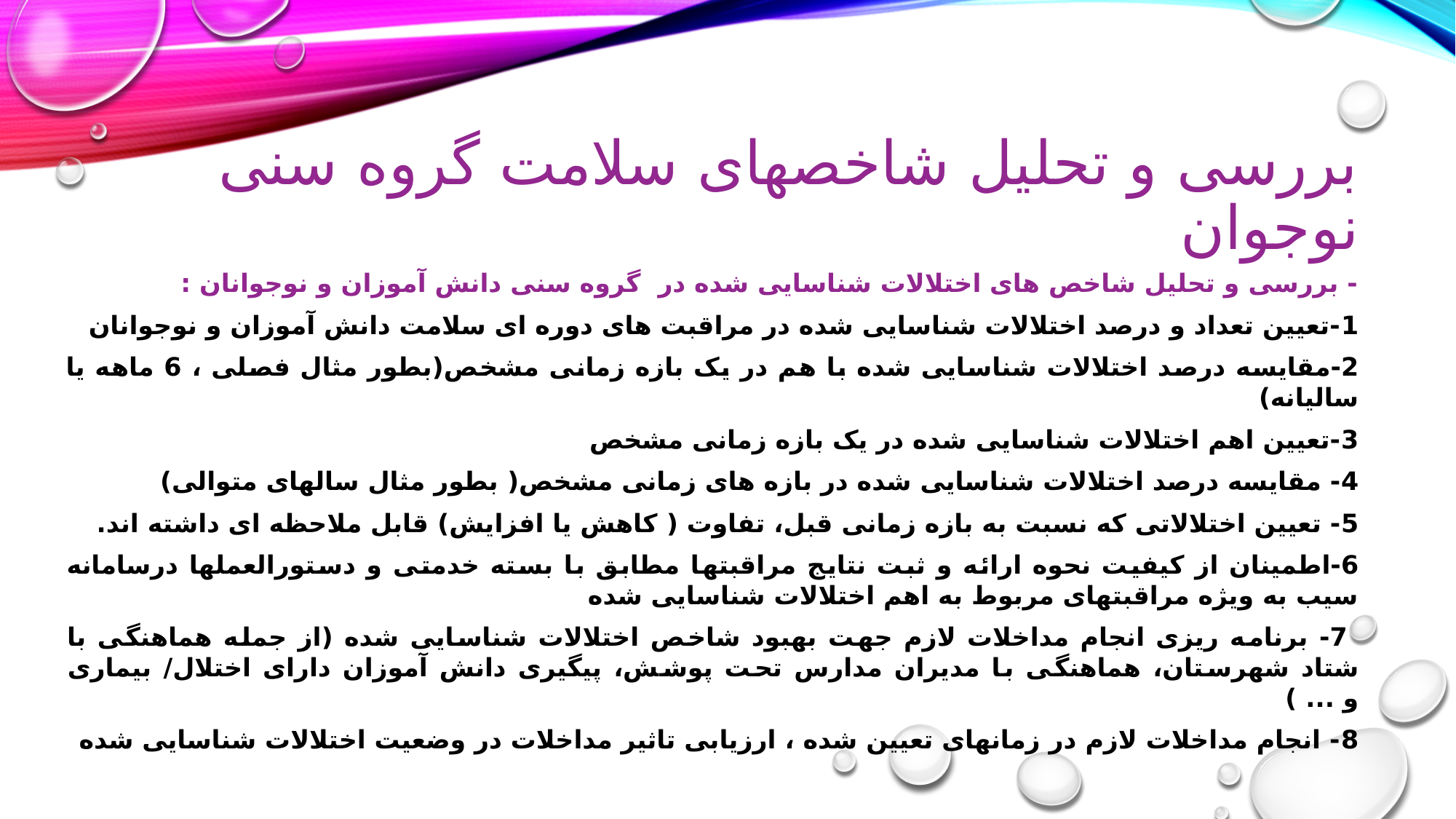

# بررسی و تحلیل شاخصهای سلامت گروه سنی نوجوان
- بررسی و تحلیل شاخص های اختلالات شناسایی شده در  گروه سنی دانش آموزان و نوجوانان :
1-تعیین تعداد و درصد اختلالات شناسایی شده در مراقبت های دوره ای سلامت دانش آموزان و نوجوانان
2-مقایسه درصد اختلالات شناسایی شده با هم در یک بازه زمانی مشخص(بطور مثال فصلی ، 6 ماهه یا سالیانه)
3-تعیین اهم اختلالات شناسایی شده در یک بازه زمانی مشخص
4- مقایسه درصد اختلالات شناسایی شده در بازه های زمانی مشخص( بطور مثال سالهای متوالی)
5- تعیین اختلالاتی که نسبت به بازه زمانی قبل، تفاوت ( کاهش یا افزایش) قابل ملاحظه ای داشته اند.
6-اطمینان از کیفیت نحوه ارائه و ثبت نتایج مراقبتها مطابق با بسته خدمتی و دستورالعملها درسامانه سیب به ویژه مراقبتهای مربوط به اهم اختلالات شناسایی شده
 7- برنامه ریزی انجام مداخلات لازم جهت بهبود شاخص اختلالات شناسایی شده (از جمله هماهنگی با شتاد شهرستان، هماهنگی با مدیران مدارس تحت پوشش، پیگیری دانش آموزان دارای اختلال/ بیماری و ... )
8- انجام مداخلات لازم در زمانهای تعیین شده ، ارزیابی تاثیر مداخلات در وضعیت اختلالات شناسایی شده